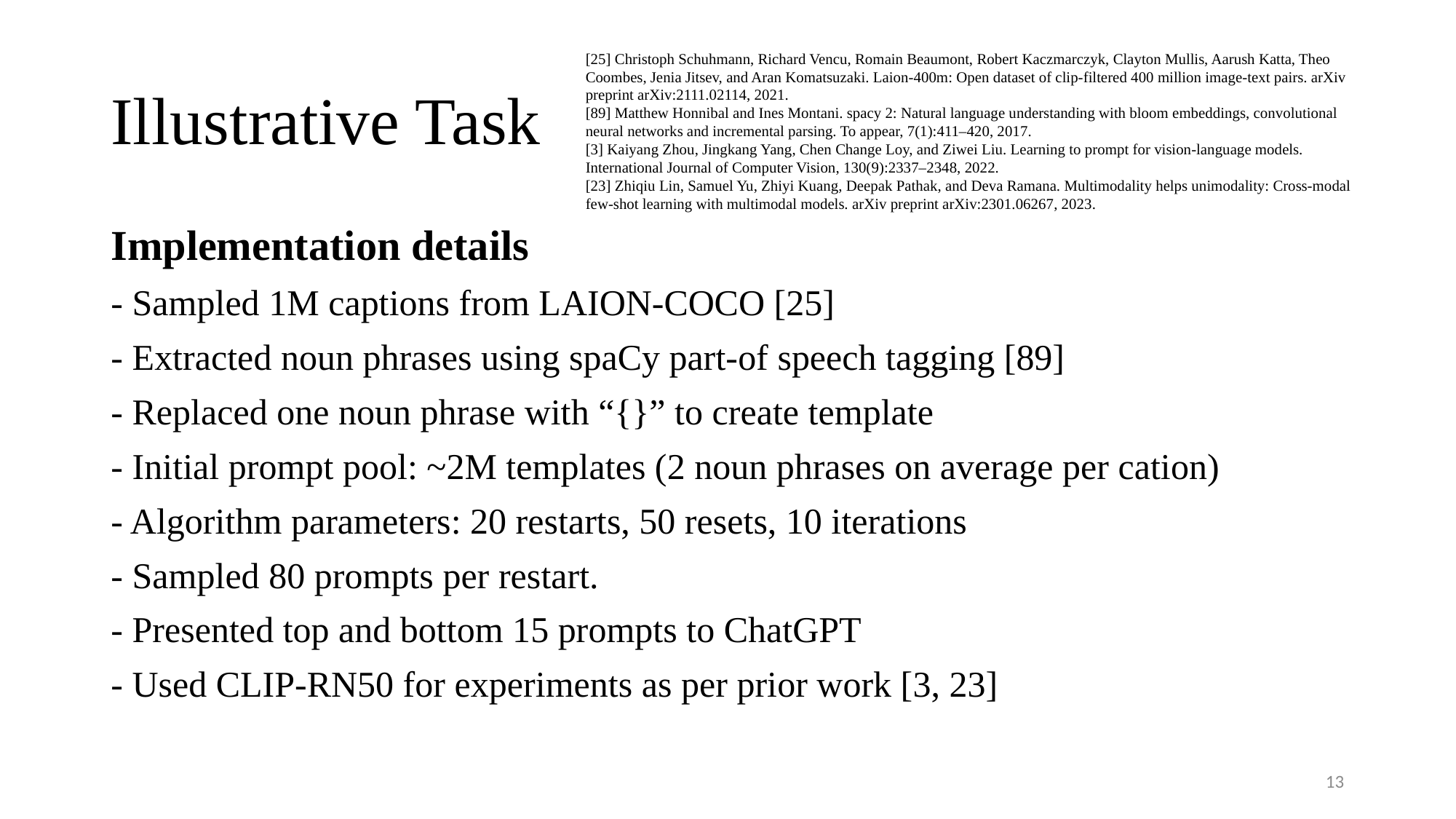

# Illustrative Task
[25] Christoph Schuhmann, Richard Vencu, Romain Beaumont, Robert Kaczmarczyk, Clayton Mullis, Aarush Katta, Theo Coombes, Jenia Jitsev, and Aran Komatsuzaki. Laion-400m: Open dataset of clip-filtered 400 million image-text pairs. arXiv preprint arXiv:2111.02114, 2021.
[89] Matthew Honnibal and Ines Montani. spacy 2: Natural language understanding with bloom embeddings, convolutional neural networks and incremental parsing. To appear, 7(1):411–420, 2017.
[3] Kaiyang Zhou, Jingkang Yang, Chen Change Loy, and Ziwei Liu. Learning to prompt for vision-language models. International Journal of Computer Vision, 130(9):2337–2348, 2022.
[23] Zhiqiu Lin, Samuel Yu, Zhiyi Kuang, Deepak Pathak, and Deva Ramana. Multimodality helps unimodality: Cross-modal few-shot learning with multimodal models. arXiv preprint arXiv:2301.06267, 2023.

Implementation details
- Sampled 1M captions from LAION-COCO [25]
- Extracted noun phrases using spaCy part-of speech tagging [89]
- Replaced one noun phrase with “{}” to create template
- Initial prompt pool: ~2M templates (2 noun phrases on average per cation)
- Algorithm parameters: 20 restarts, 50 resets, 10 iterations
- Sampled 80 prompts per restart.
- Presented top and bottom 15 prompts to ChatGPT
- Used CLIP-RN50 for experiments as per prior work [3, 23]
13